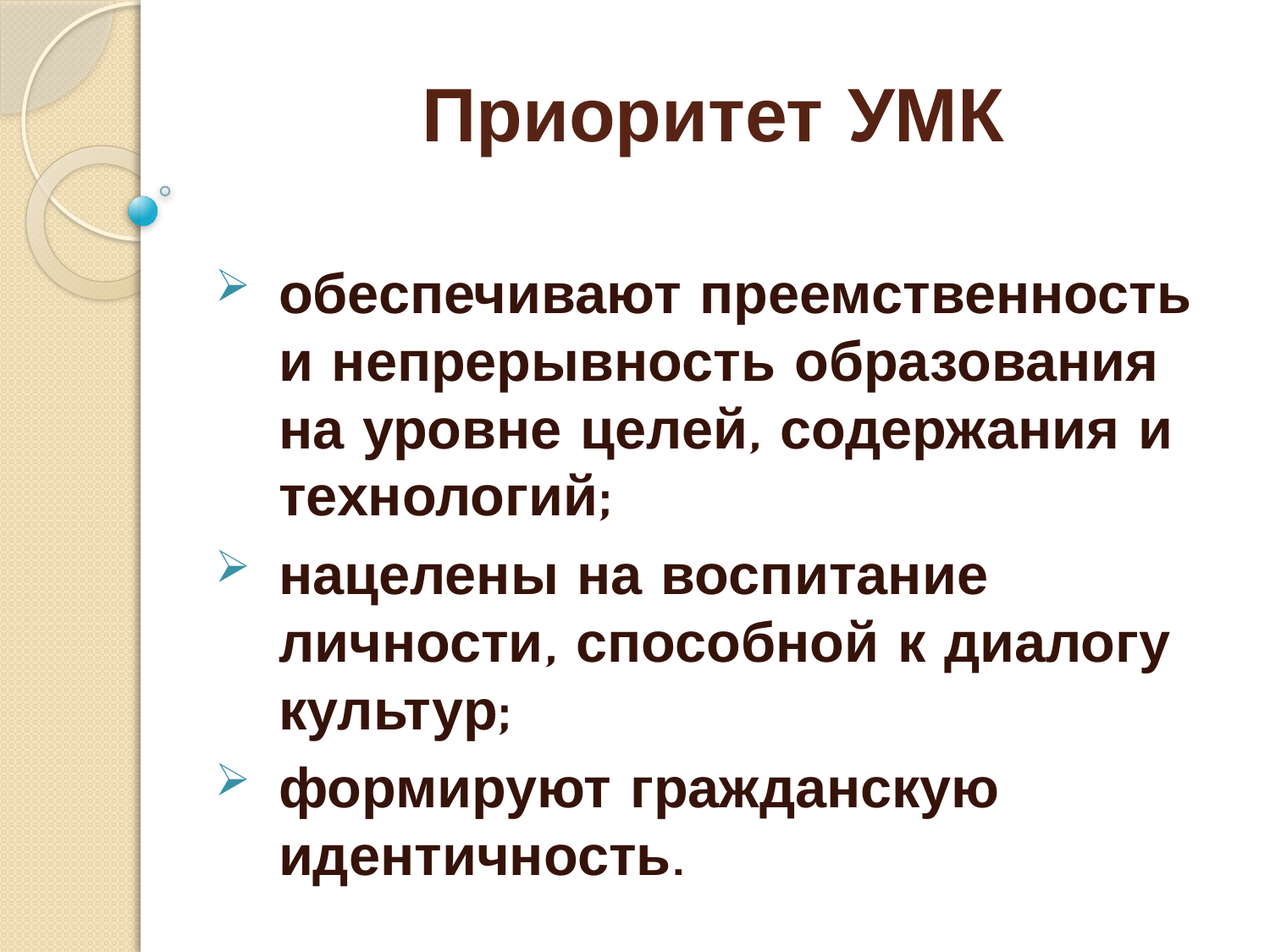

# Приоритет УМК
обеспечивают преемственность и непрерывность образования на уровне целей, содержания и технологий;
нацелены на воспитание личности, способной к диалогу культур;
формируют гражданскую идентичность.